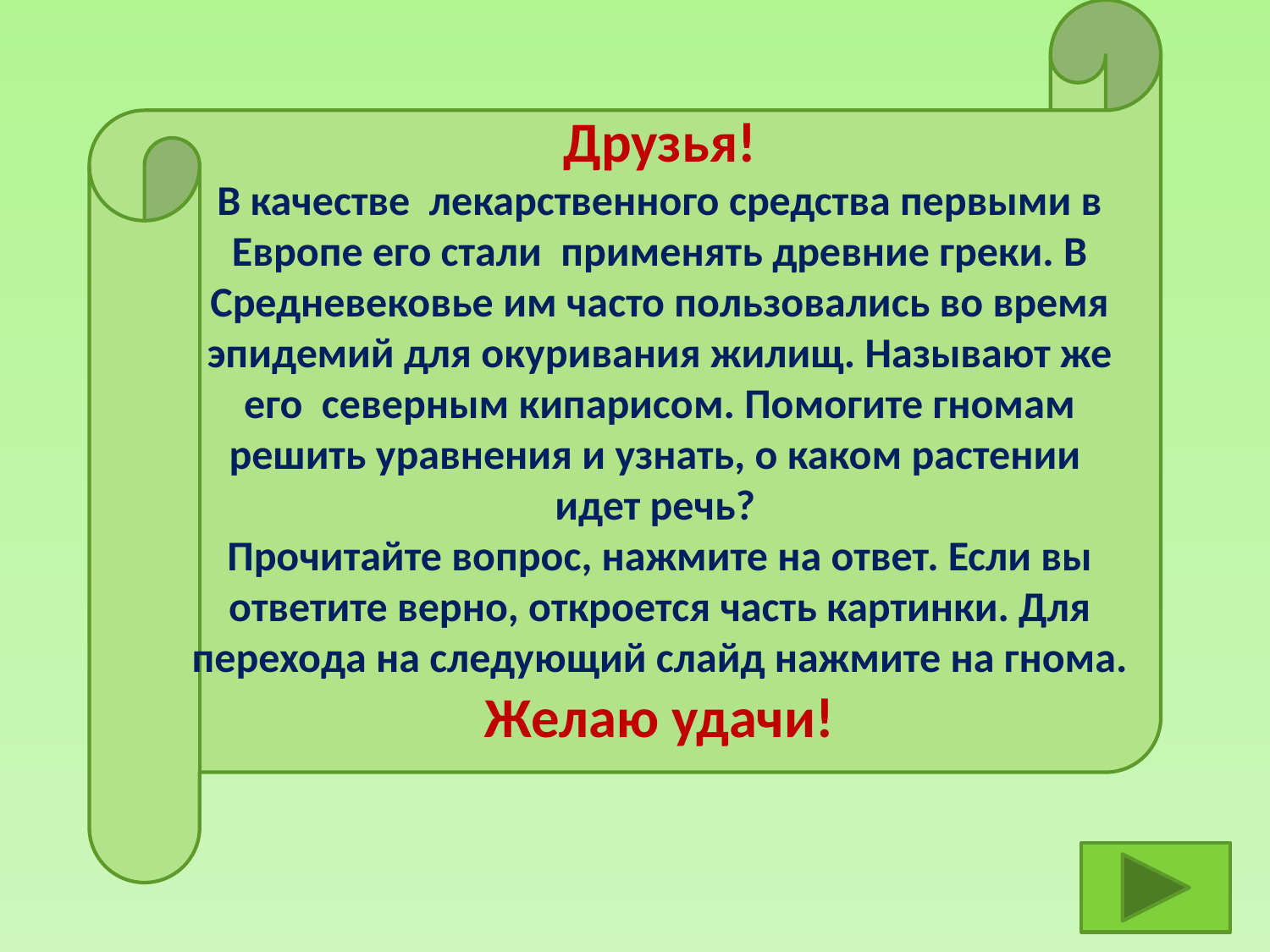

Друзья!
В качестве  лекарственного средства первыми в Европе его стали  применять древние греки. В Средневековье им часто пользовались во время эпидемий для окуривания жилищ. Называют же его  северным кипарисом. Помогите гномам решить уравнения и узнать, о каком растении  идет речь?
Прочитайте вопрос, нажмите на ответ. Если вы ответите верно, откроется часть картинки. Для перехода на следующий слайд нажмите на гнома.
Желаю удачи!